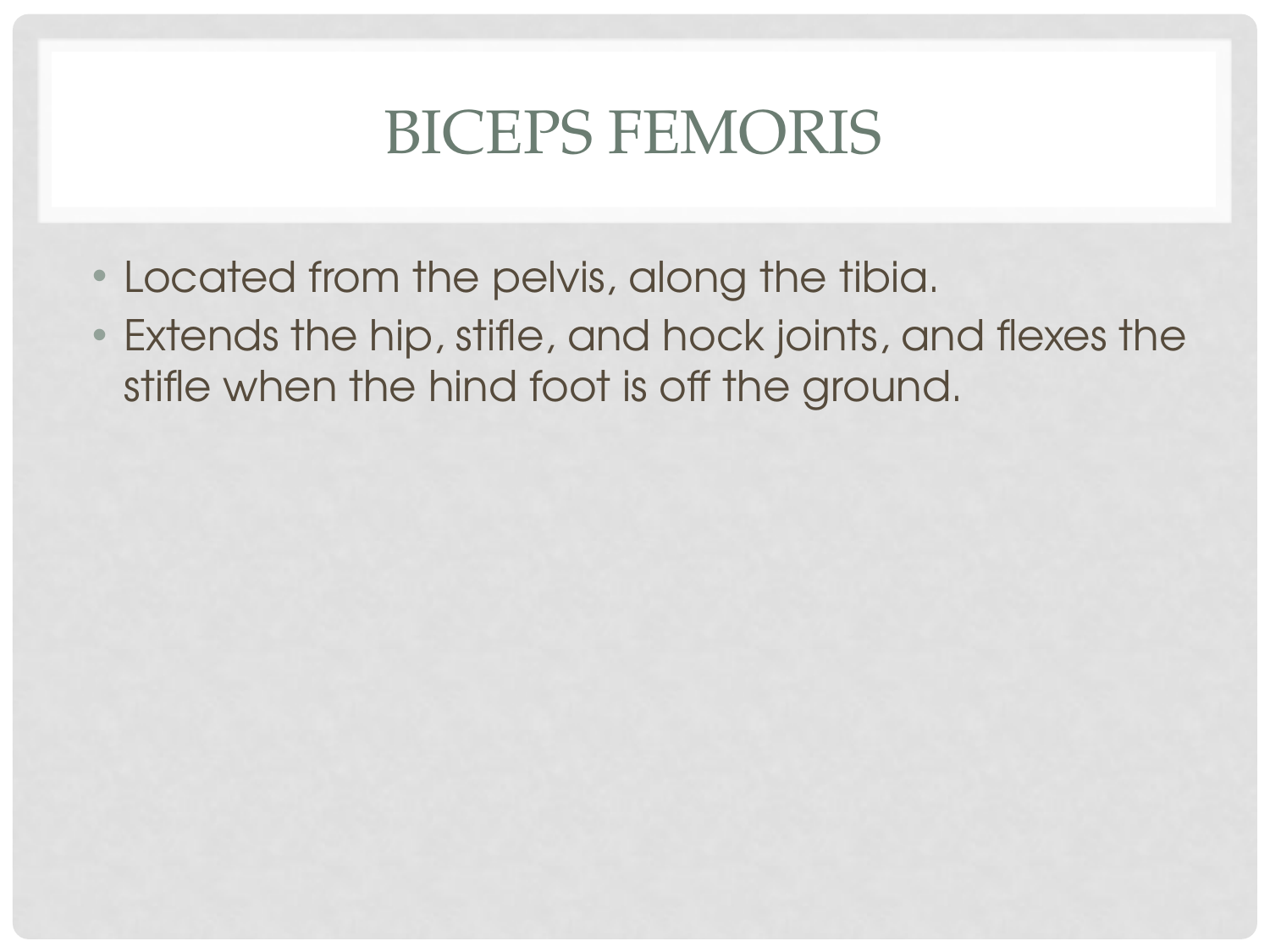

# Biceps Femoris
Located from the pelvis, along the tibia.
Extends the hip, stifle, and hock joints, and flexes the stifle when the hind foot is off the ground.